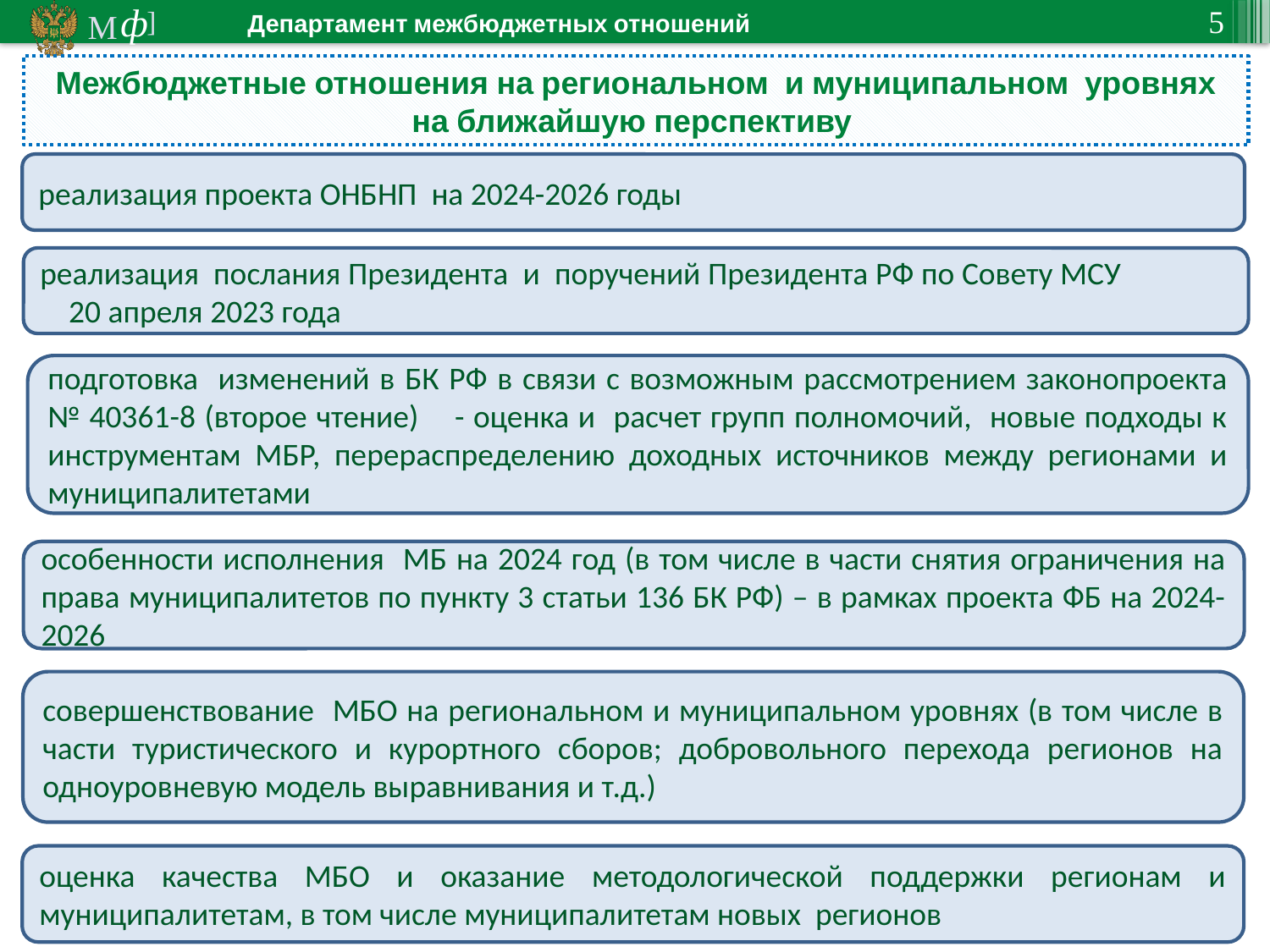

Межбюджетные отношения на региональном  и муниципальном  уровнях на ближайшую перспективу
реализация проекта ОНБНП  на 2024-2026 годы
реализация  послания Президента  и  поручений Президента РФ по Совету МСУ                    20 апреля 2023 года
подготовка  изменений в БК РФ в связи с возможным рассмотрением законопроекта № 40361-8 (второе чтение)    - оценка и  расчет групп полномочий,  новые подходы к инструментам МБР, перераспределению доходных источников между регионами и муниципалитетами

особенности исполнения  МБ на 2024 год (в том числе в части снятия ограничения на права муниципалитетов по пункту 3 статьи 136 БК РФ) – в рамках проекта ФБ на 2024-2026
совершенствование  МБО на региональном и муниципальном уровнях (в том числе в части туристического и курортного сборов; добровольного перехода регионов на одноуровневую модель выравнивания и т.д.)

оценка качества МБО и оказание методологической поддержки регионам и муниципалитетам, в том числе муниципалитетам новых  регионов